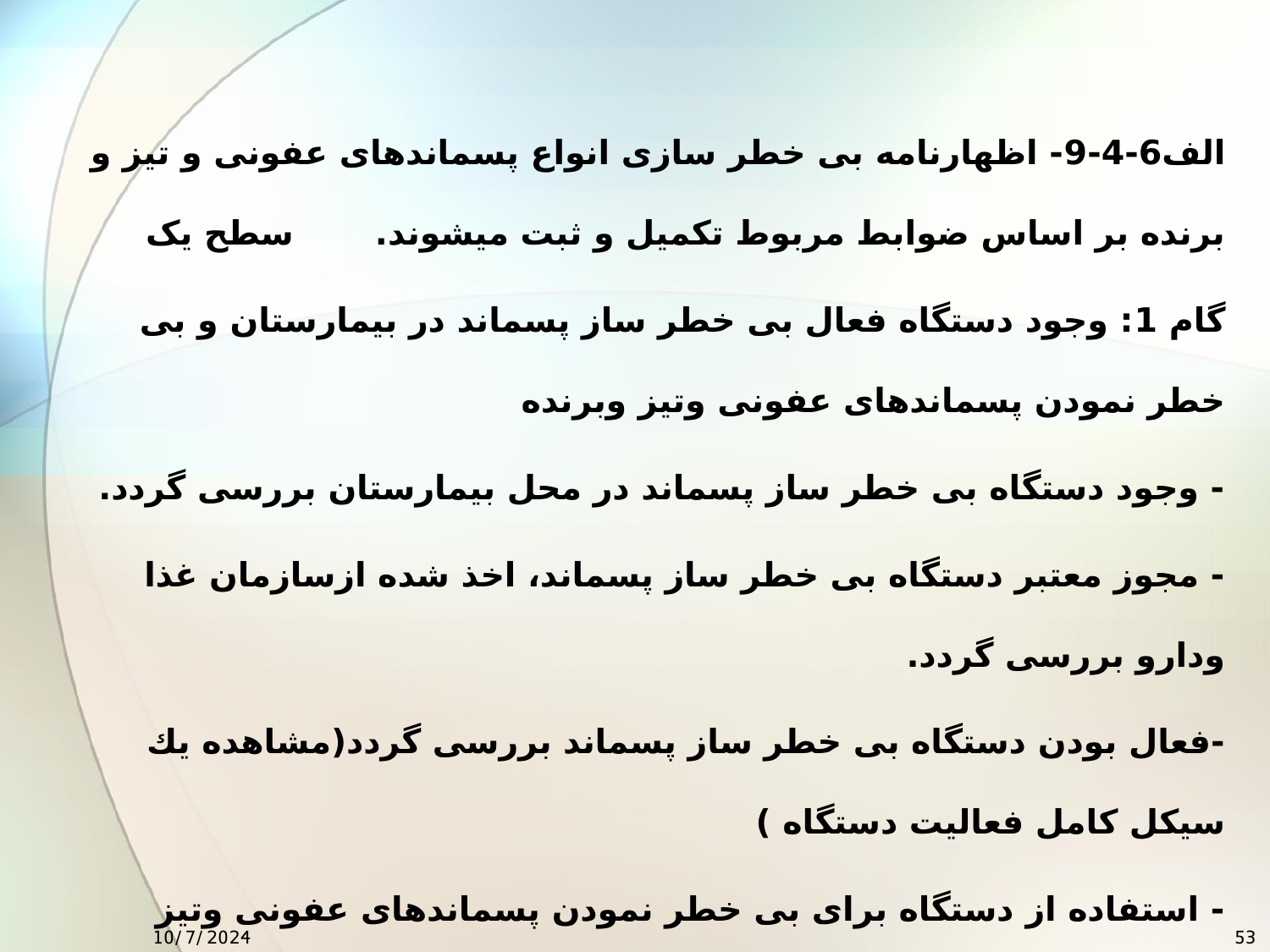

الف6-4-9- اظهارنامه بی خطر سازی انواع پسماندهای عفونی و تیز و برنده بر اساس ضوابط مربوط تکمیل و ثبت میشوند.       سطح یک
گام 1: وجود دستگاه فعال بی خطر ساز پسماند در بیمارستان و بی خطر نمودن پسماندهای عفونی وتیز وبرنده
- وجود دستگاه بی خطر ساز پسماند در محل بیمارستان بررسی گردد.
- مجوز معتبر دستگاه بی خطر ساز پسماند، اخذ شده ازسازمان غذا ودارو بررسی گردد.
-فعال بودن دستگاه بی خطر ساز پسماند بررسی گردد(مشاهده یك سیکل کامل فعالیت دستگاه )
- استفاده از دستگاه برای بی خطر نمودن پسماندهای عفونی وتیز وبرنده بررسی گردد.
10/7/2024
53